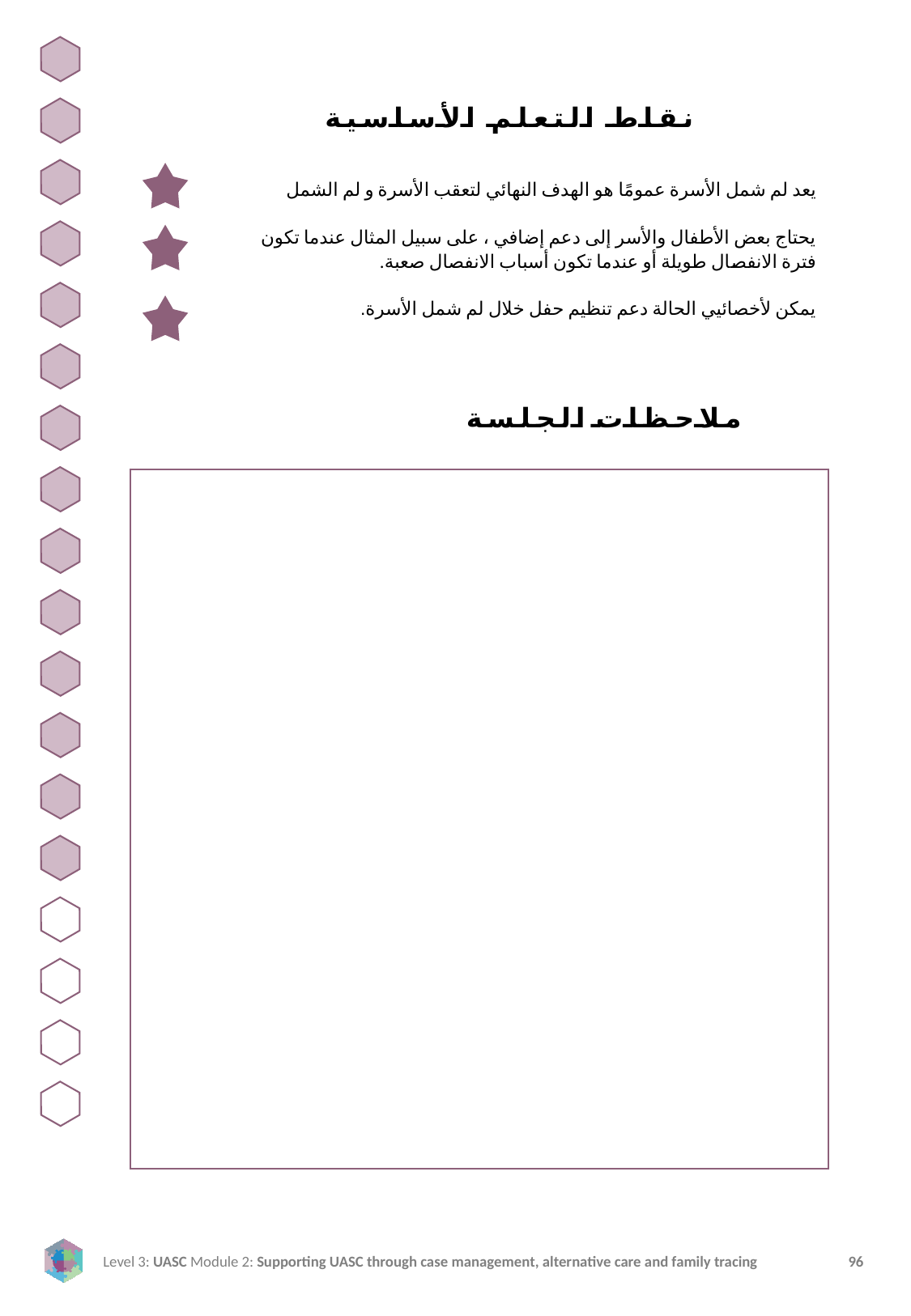

نقاط التعلم الأساسية

يعد لم شمل الأسرة عمومًا هو الهدف النهائي لتعقب الأسرة و لم الشمل

يحتاج بعض الأطفال والأسر إلى دعم إضافي ، على سبيل المثال عندما تكون فترة الانفصال طويلة أو عندما تكون أسباب الانفصال صعبة.

يمكن لأخصائيي الحالة دعم تنظيم حفل خلال لم شمل الأسرة.

ملاحظات الجلسة